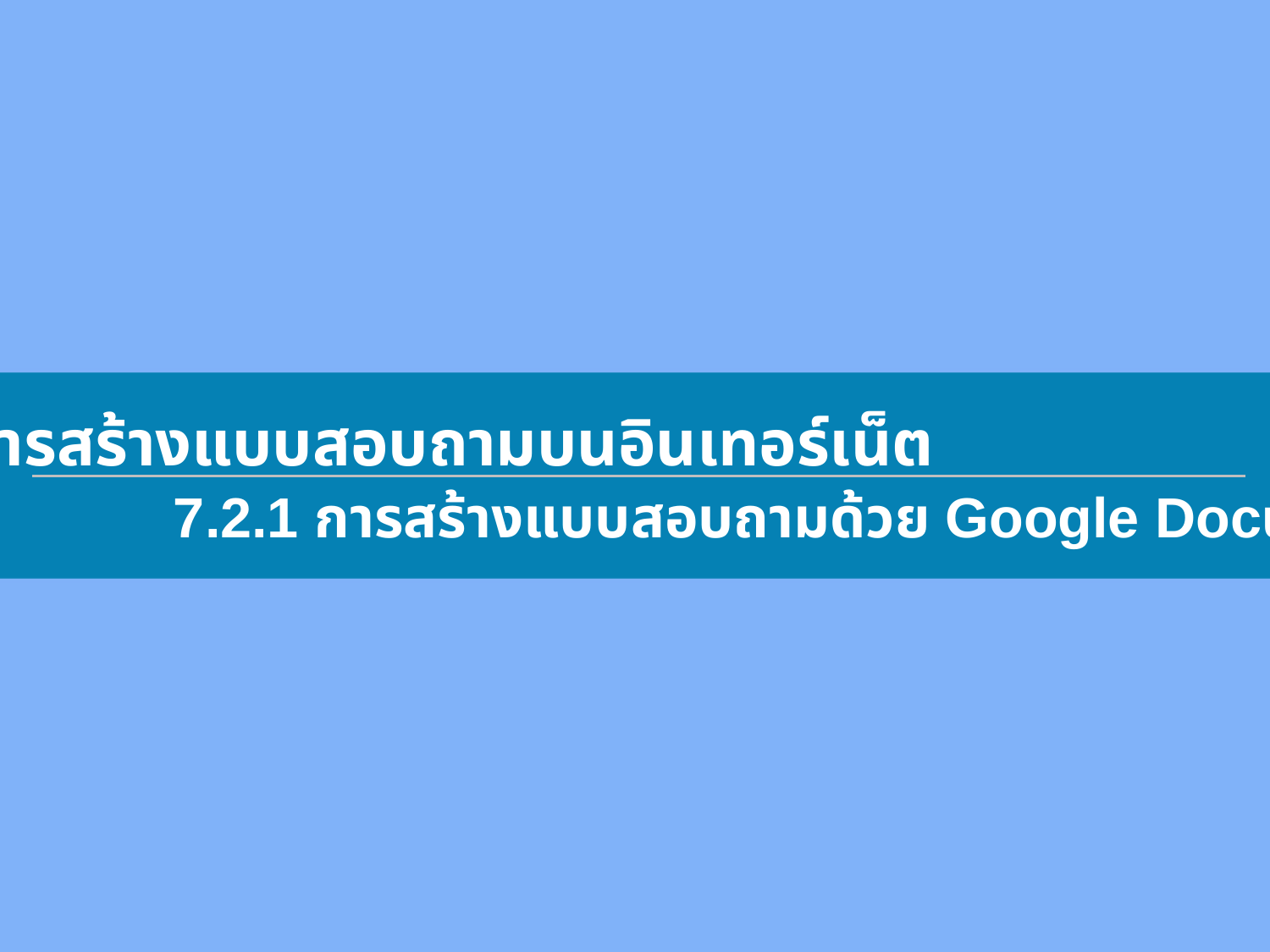

7.2 การสร้างแบบสอบถามบนอินเทอร์เน็ต
7.2.1 การสร้างแบบสอบถามด้วย Google Documents